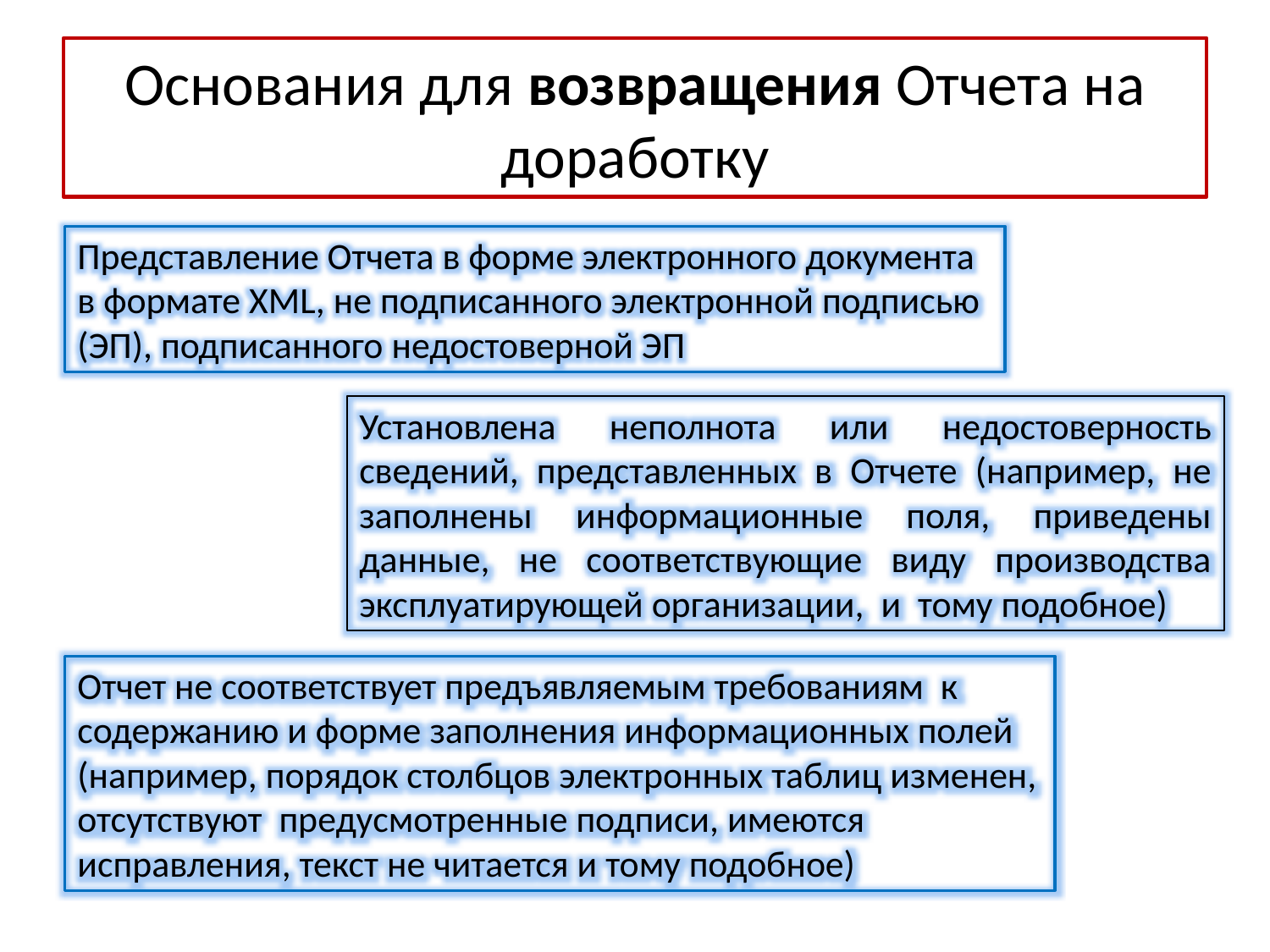

# Основания для возвращения Отчета на доработку
Представление Отчета в форме электронного документа
в формате XML, не подписанного электронной подписью (ЭП), подписанного недостоверной ЭП
Установлена неполнота или недостоверность сведений, представленных в Отчете (например, не заполнены информационные поля, приведены данные, не соответствующие виду производства эксплуатирующей организации,  и  тому подобное)
Отчет не соответствует предъявляемым требованиям  к содержанию и форме заполнения информационных полей (например, порядок столбцов электронных таблиц изменен, отсутствуют  предусмотренные подписи, имеются исправления, текст не читается и тому подобное)